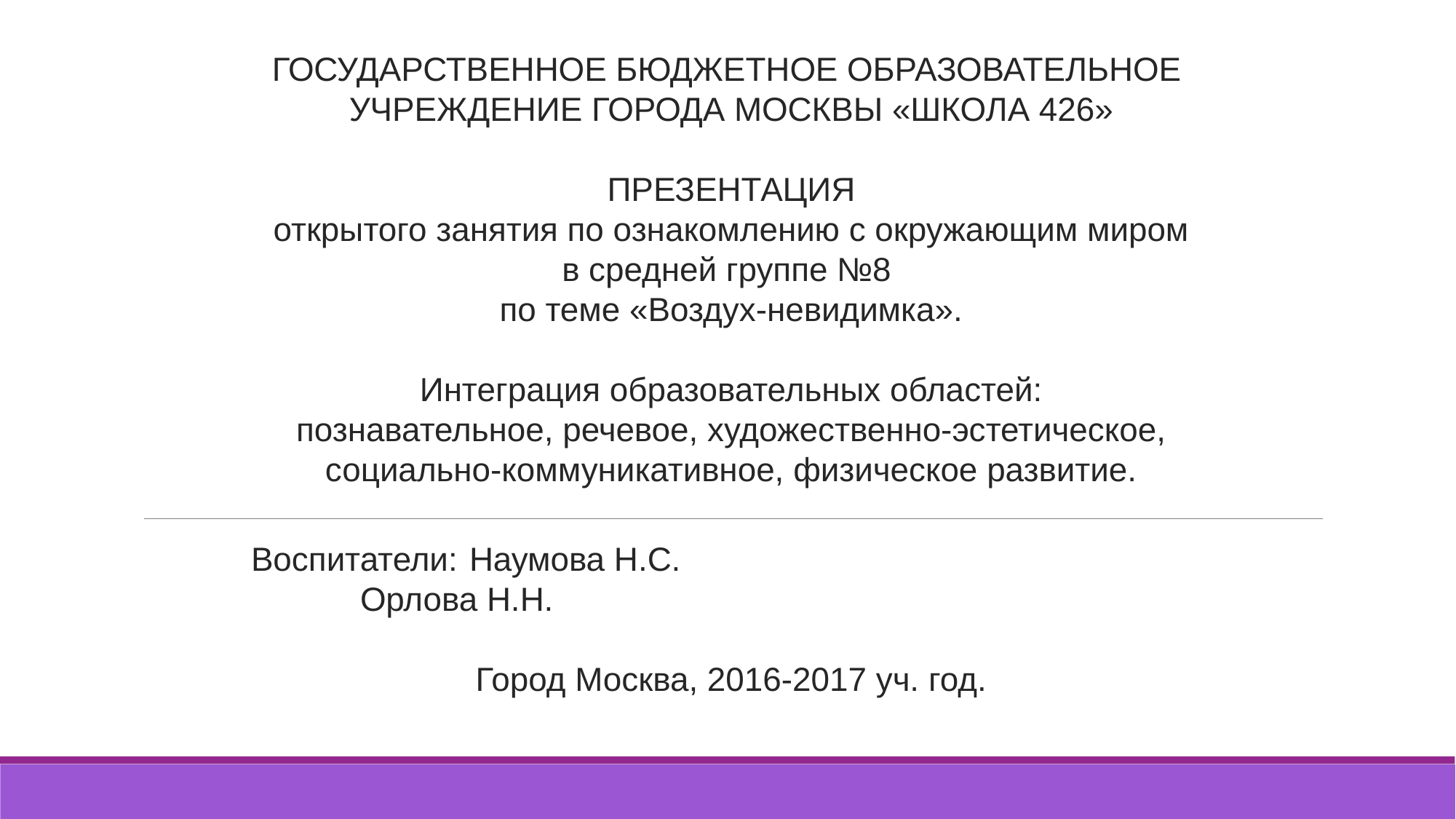

# ГОСУДАРСТВЕННОЕ БЮДЖЕТНОЕ ОБРАЗОВАТЕЛЬНОЕ УЧРЕЖДЕНИЕ ГОРОДА МОСКВЫ «ШКОЛА 426» ПРЕЗЕНТАЦИЯ открытого занятия по ознакомлению с окружающим миром в средней группе №8 по теме «Воздух-невидимка». Интеграция образовательных областей: познавательное, речевое, художественно-эстетическое, социально-коммуникативное, физическое развитие.
	Воспитатели:	Наумова Н.С.
		Орлова Н.Н.

Город Москва, 2016-2017 уч. год.